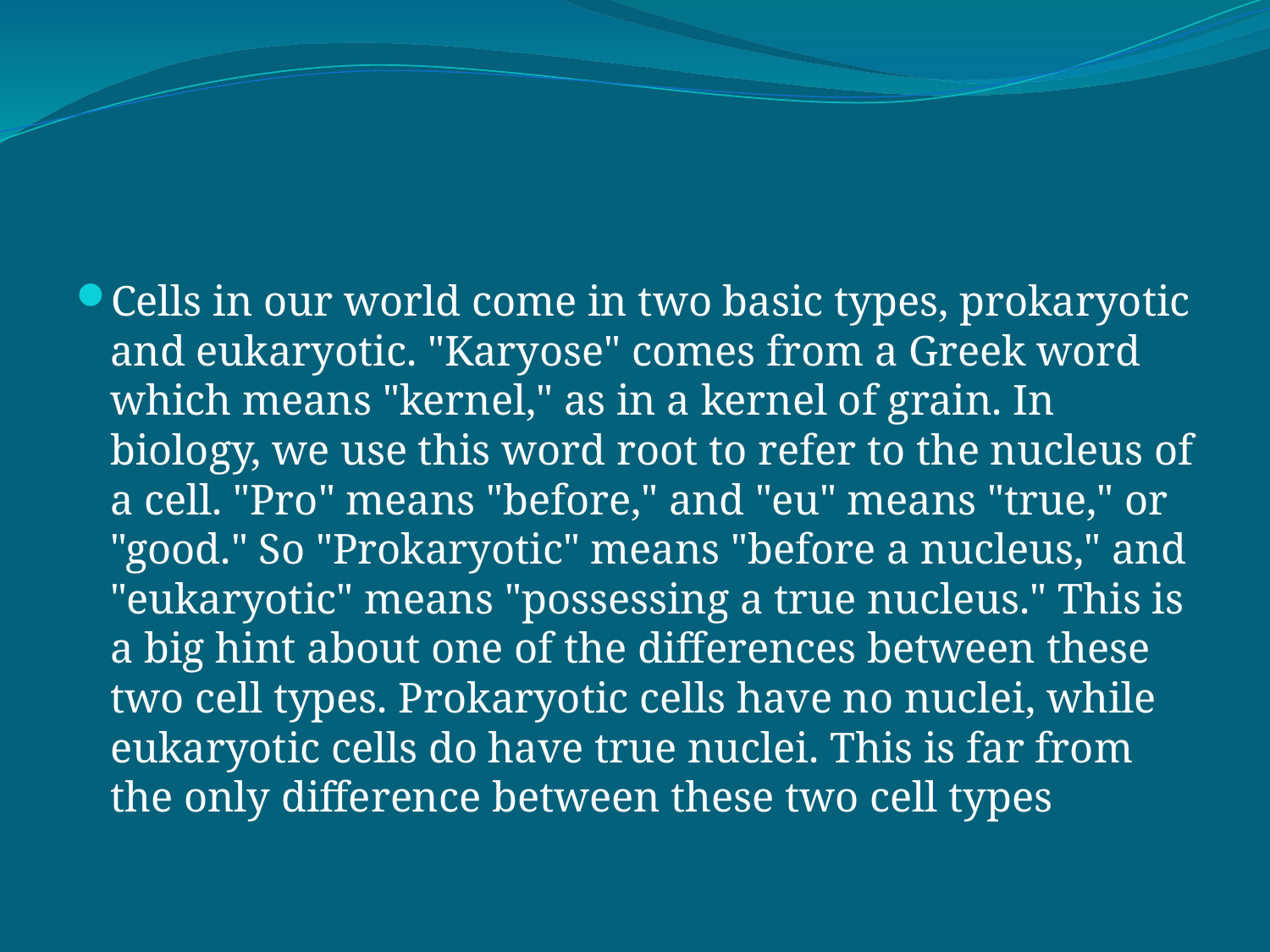

#
Cells in our world come in two basic types, prokaryotic and eukaryotic. "Karyose" comes from a Greek word which means "kernel," as in a kernel of grain. In biology, we use this word root to refer to the nucleus of a cell. "Pro" means "before," and "eu" means "true," or "good." So "Prokaryotic" means "before a nucleus," and "eukaryotic" means "possessing a true nucleus." This is a big hint about one of the differences between these two cell types. Prokaryotic cells have no nuclei, while eukaryotic cells do have true nuclei. This is far from the only difference between these two cell types